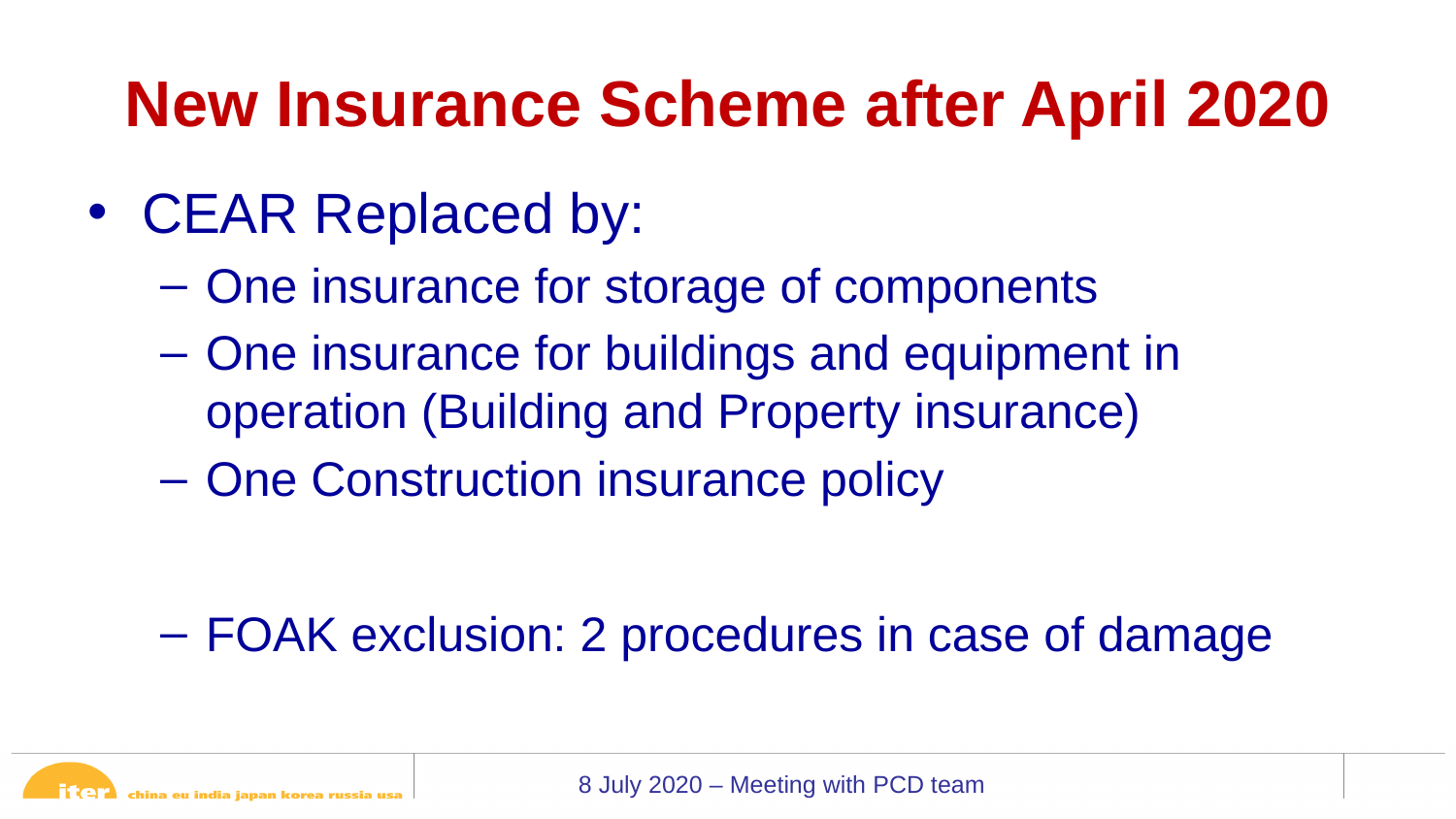

# New Insurance Scheme after April 2020
CEAR Replaced by:
One insurance for storage of components
One insurance for buildings and equipment in operation (Building and Property insurance)
One Construction insurance policy

FOAK exclusion: 2 procedures in case of damage